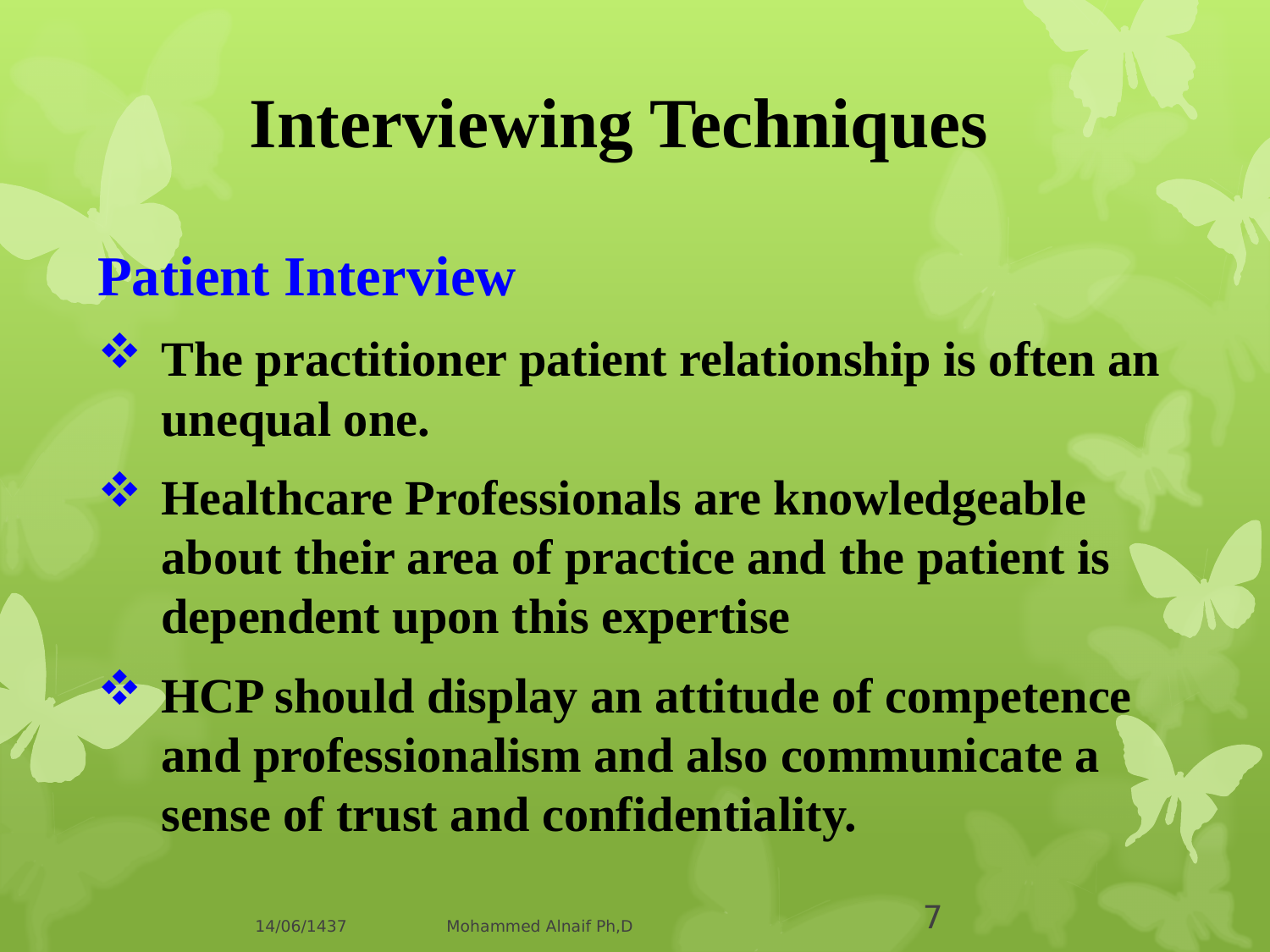

# Interviewing Techniques
Patient Interview
The practitioner patient relationship is often an unequal one.
Healthcare Professionals are knowledgeable about their area of practice and the patient is dependent upon this expertise
HCP should display an attitude of competence and professionalism and also communicate a sense of trust and confidentiality.
14/06/1437
Mohammed Alnaif Ph,D
7